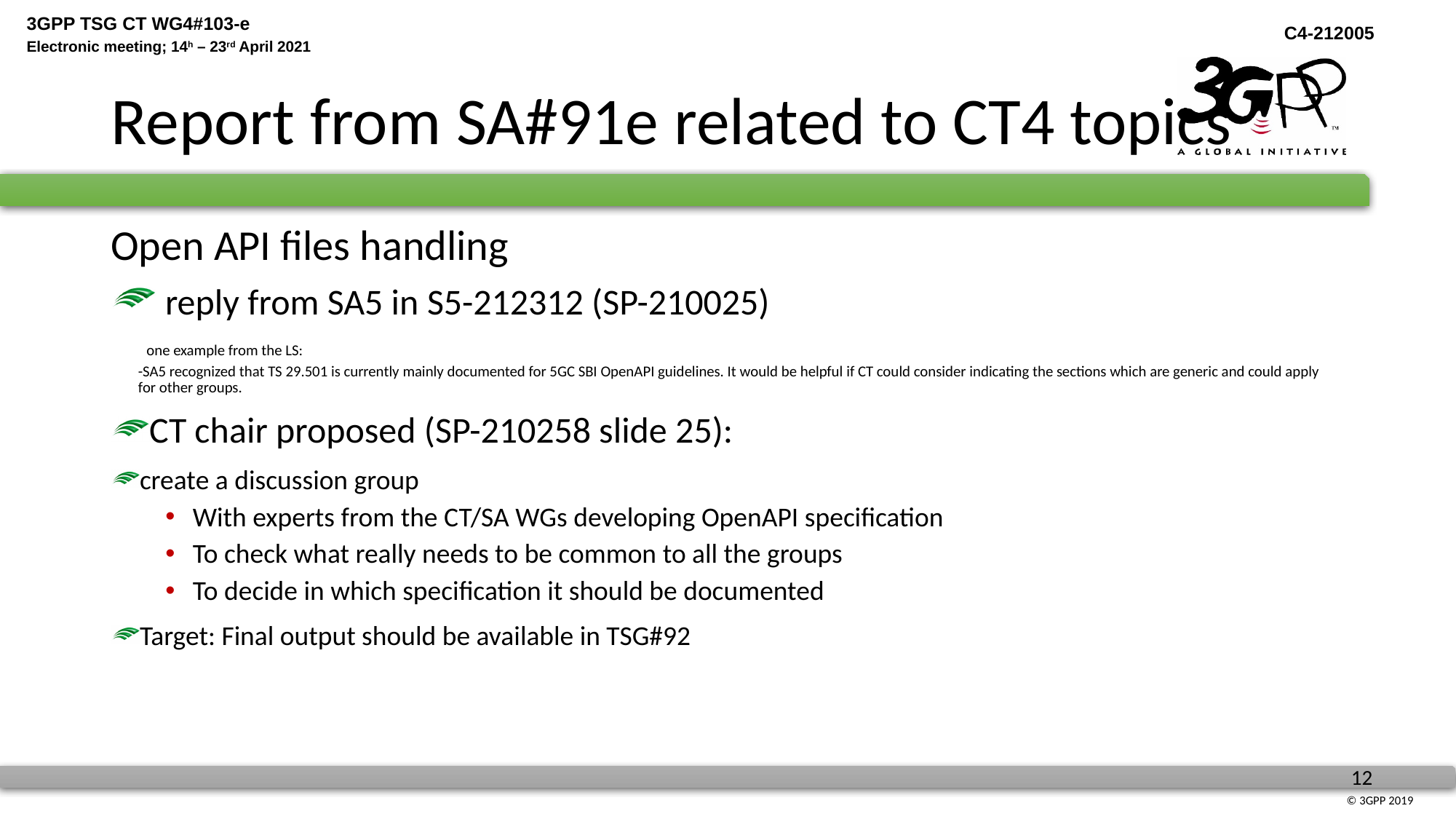

# Report from SA#91e related to CT4 topics
Open API files handling
 reply from SA5 in S5-212312 (SP-210025)
 one example from the LS:
-SA5 recognized that TS 29.501 is currently mainly documented for 5GC SBI OpenAPI guidelines. It would be helpful if CT could consider indicating the sections which are generic and could apply for other groups.
CT chair proposed (SP-210258 slide 25):
create a discussion group
With experts from the CT/SA WGs developing OpenAPI specification
To check what really needs to be common to all the groups
To decide in which specification it should be documented
Target: Final output should be available in TSG#92